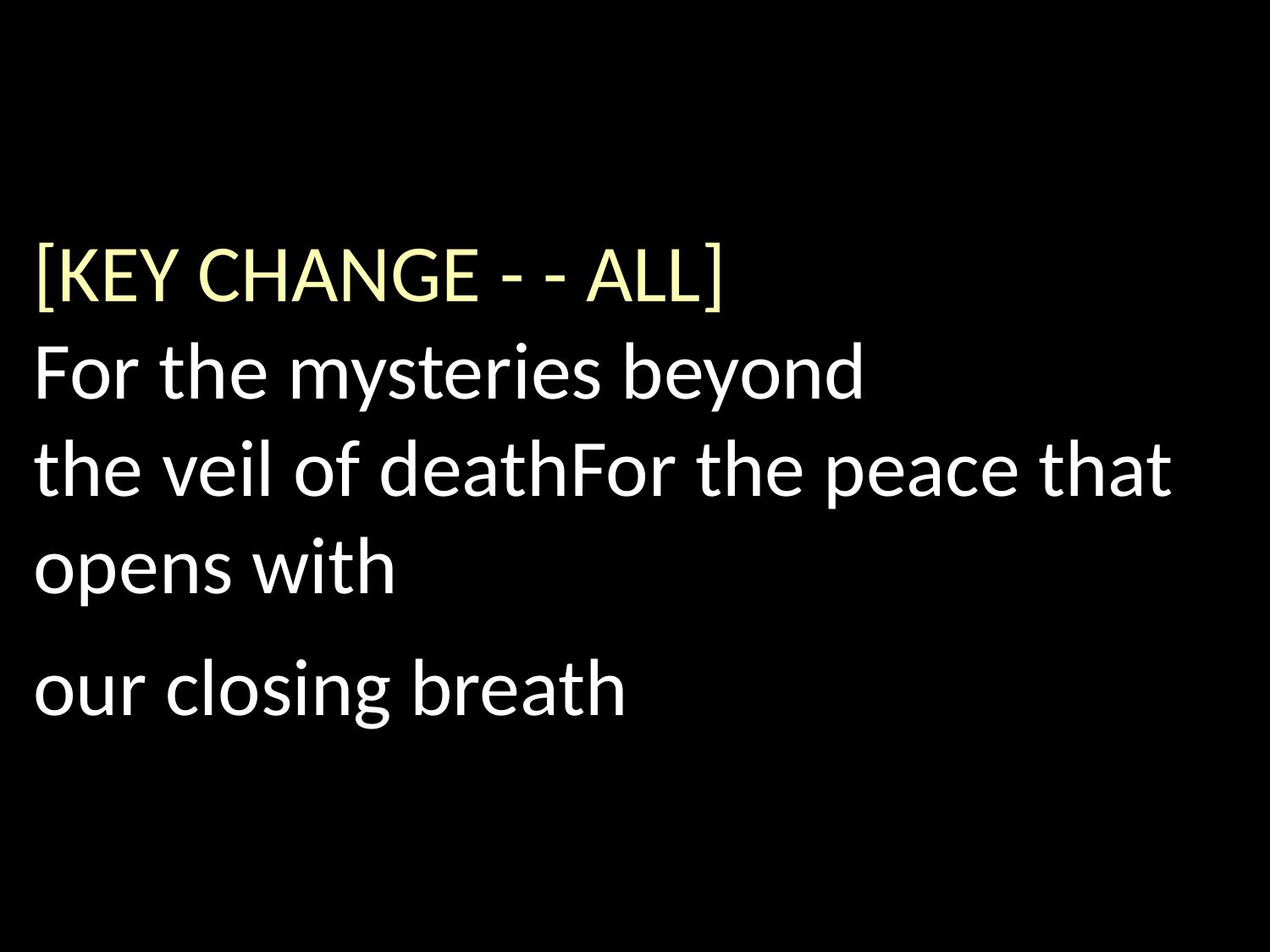

[KEY CHANGE - - ALL]
For the mysteries beyond
the veil of death For the peace that opens with
our closing breath